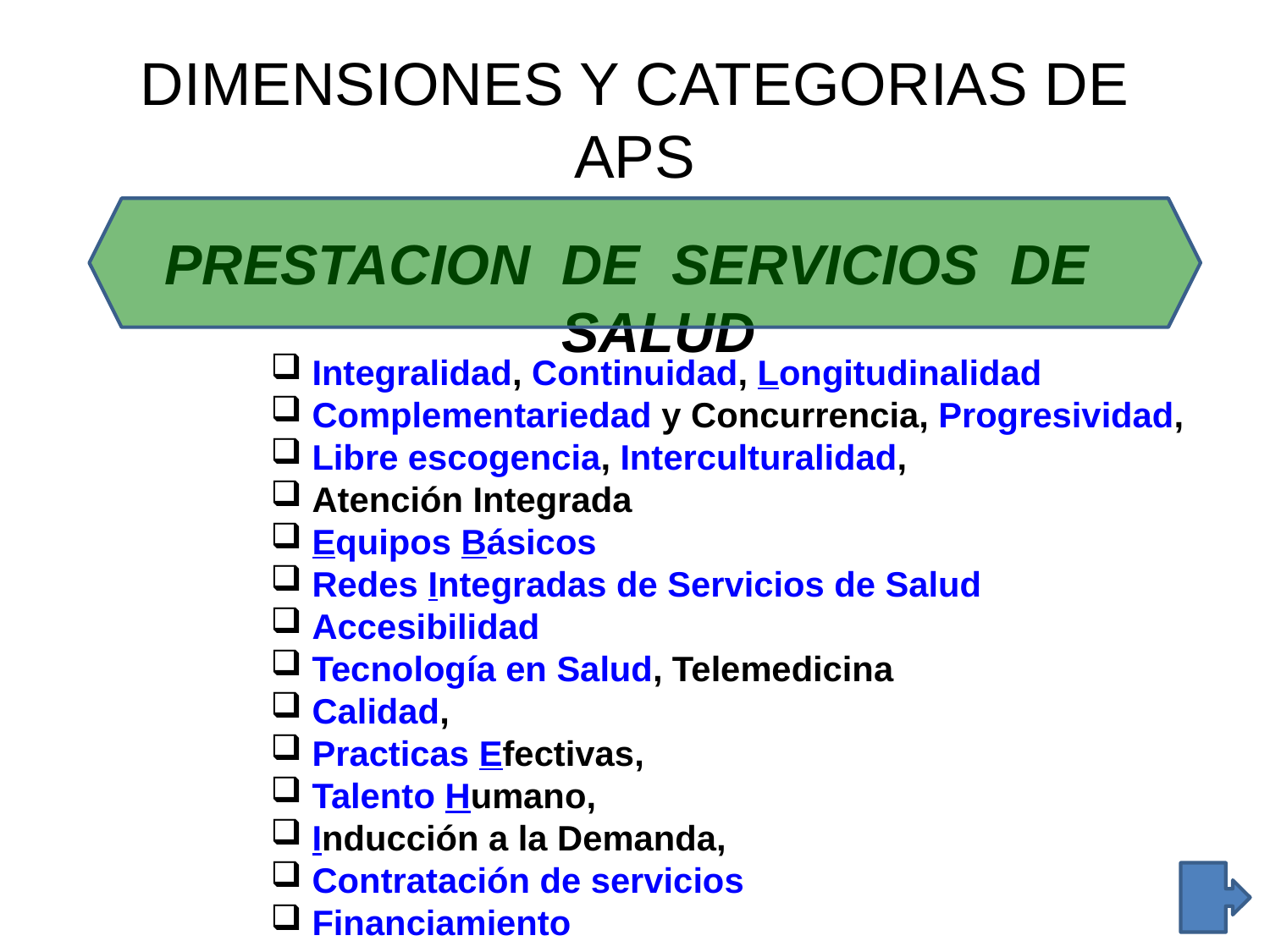

# DIMENSIONES Y CATEGORIAS DE APS

PRESTACION  DE  SERVICIOS  DE  SALUD
 Integralidad, Continuidad, Longitudinalidad
 Complementariedad y Concurrencia, Progresividad,
 Libre escogencia, Interculturalidad,
 Atención Integrada
 Equipos Básicos
 Redes Integradas de Servicios de Salud
 Accesibilidad
 Tecnología en Salud, Telemedicina
 Calidad,
 Practicas Efectivas,
 Talento Humano,
 Inducción a la Demanda,
 Contratación de servicios
 Financiamiento